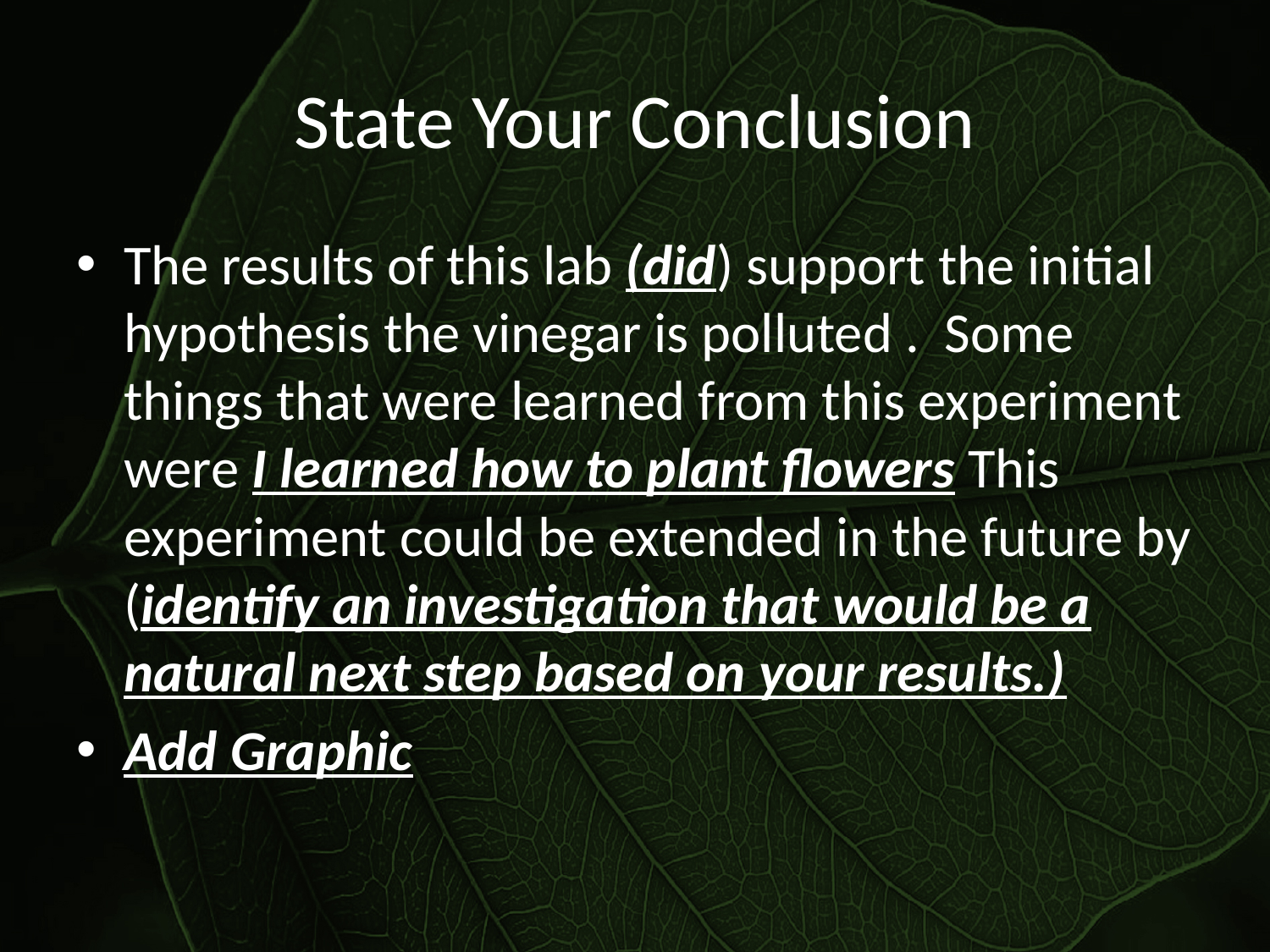

# State Your Conclusion
The results of this lab (did) support the initial hypothesis the vinegar is polluted .  Some things that were learned from this experiment were I learned how to plant flowers This experiment could be extended in the future by (identify an investigation that would be a natural next step based on your results.)
Add Graphic